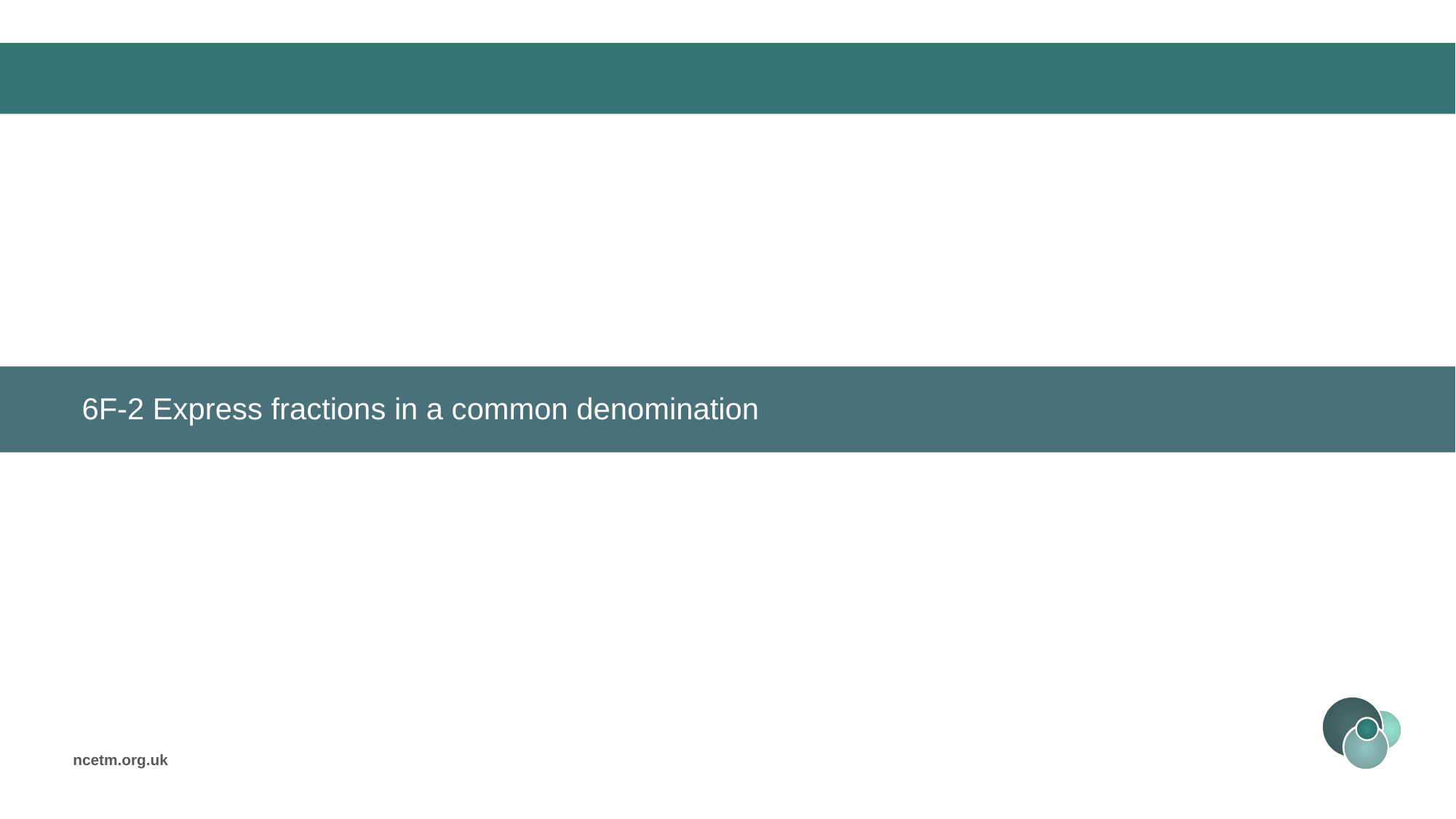

6F-2 Express fractions in a common denomination